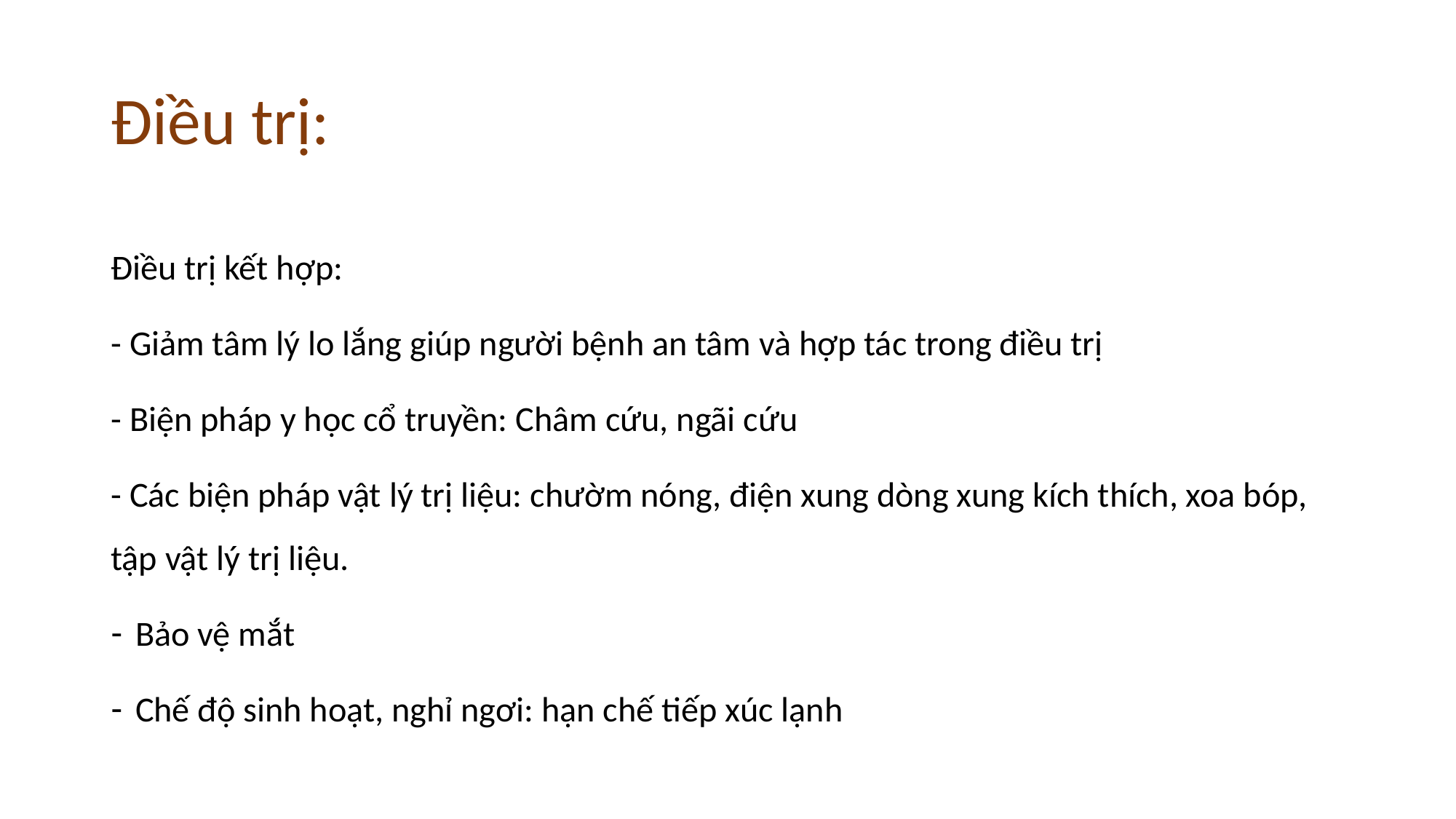

# Điều trị:
Điều trị kết hợp:
- Giảm tâm lý lo lắng giúp người bệnh an tâm và hợp tác trong điều trị
- Biện pháp y học cổ truyền: Châm cứu, ngãi cứu
- Các biện pháp vật lý trị liệu: chườm nóng, điện xung dòng xung kích thích, xoa bóp, tập vật lý trị liệu.
Bảo vệ mắt
Chế độ sinh hoạt, nghỉ ngơi: hạn chế tiếp xúc lạnh